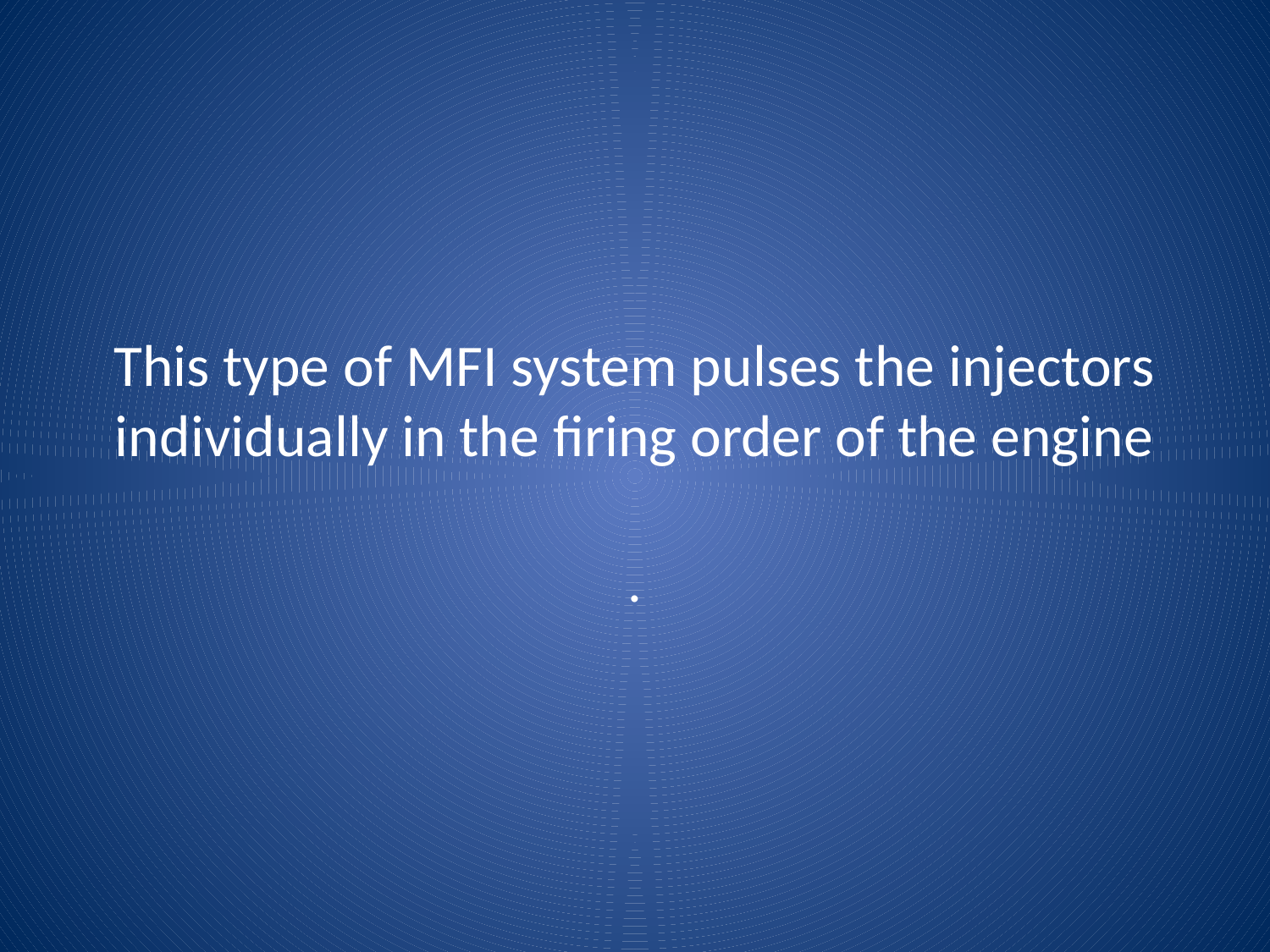

# This type of MFI system pulses the injectors individually in the firing order of the engine
.